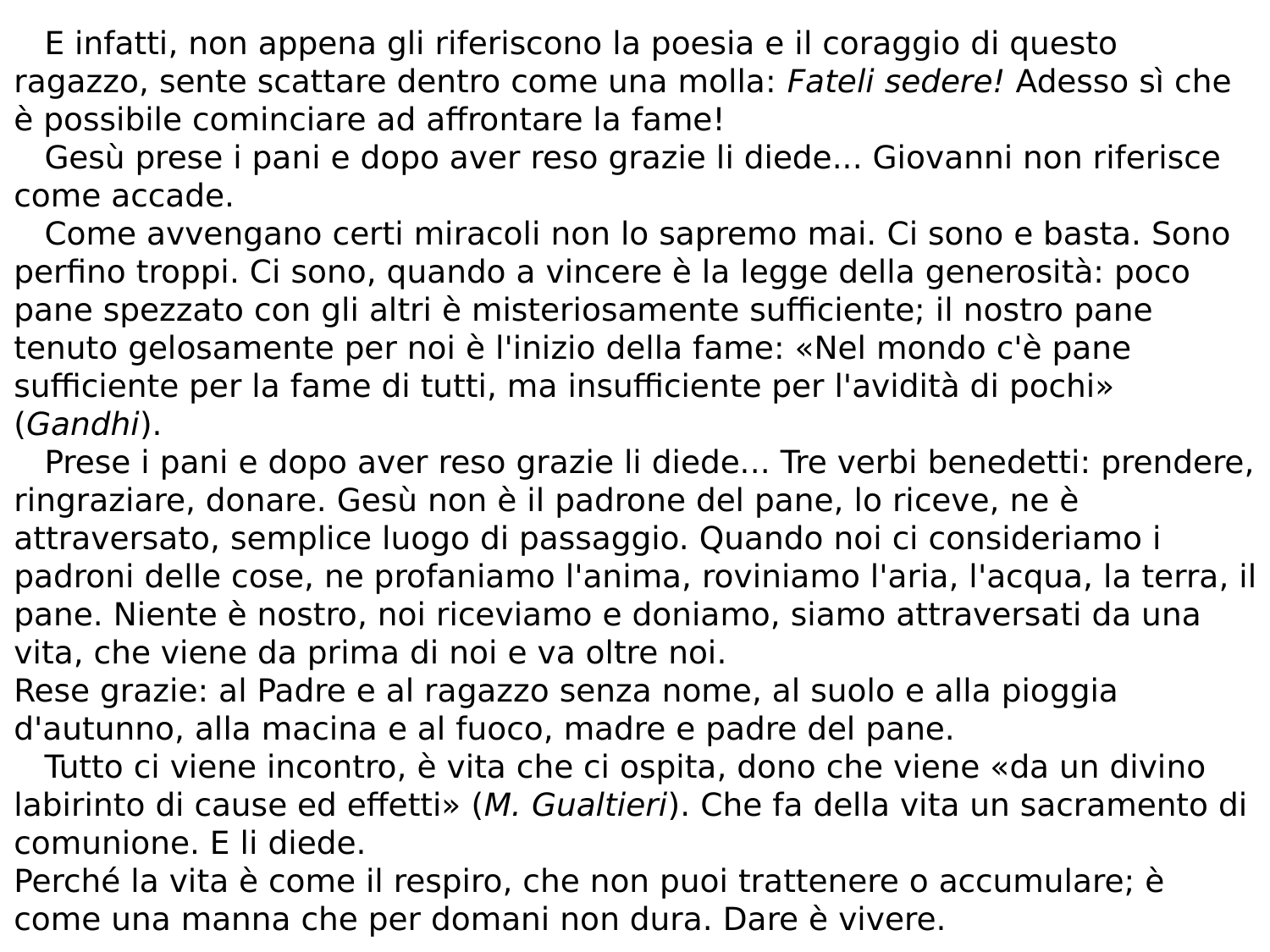

E infatti, non appena gli riferiscono la poesia e il coraggio di questo ragazzo, sente scattare dentro come una molla: Fateli sedere! Adesso sì che è possibile cominciare ad affrontare la fame!
   Gesù prese i pani e dopo aver reso grazie li diede... Giovanni non riferisce come accade.
   Come avvengano certi miracoli non lo sapremo mai. Ci sono e basta. Sono perfino troppi. Ci sono, quando a vincere è la legge della generosità: poco pane spezzato con gli altri è misteriosamente sufficiente; il nostro pane tenuto gelosamente per noi è l'inizio della fame: «Nel mondo c'è pane sufficiente per la fame di tutti, ma insufficiente per l'avidità di pochi» (Gandhi).
   Prese i pani e dopo aver reso grazie li diede... Tre verbi benedetti: prendere, ringraziare, donare. Gesù non è il padrone del pane, lo riceve, ne è attraversato, semplice luogo di passaggio. Quando noi ci consideriamo i padroni delle cose, ne profaniamo l'anima, roviniamo l'aria, l'acqua, la terra, il pane. Niente è nostro, noi riceviamo e doniamo, siamo attraversati da una vita, che viene da prima di noi e va oltre noi.
Rese grazie: al Padre e al ragazzo senza nome, al suolo e alla pioggia d'autunno, alla macina e al fuoco, madre e padre del pane.
   Tutto ci viene incontro, è vita che ci ospita, dono che viene «da un divino labirinto di cause ed effetti» (M. Gualtieri). Che fa della vita un sacramento di comunione. E li diede.                                                                               Perché la vita è come il respiro, che non puoi trattenere o accumulare; è come una manna che per domani non dura. Dare è vivere.